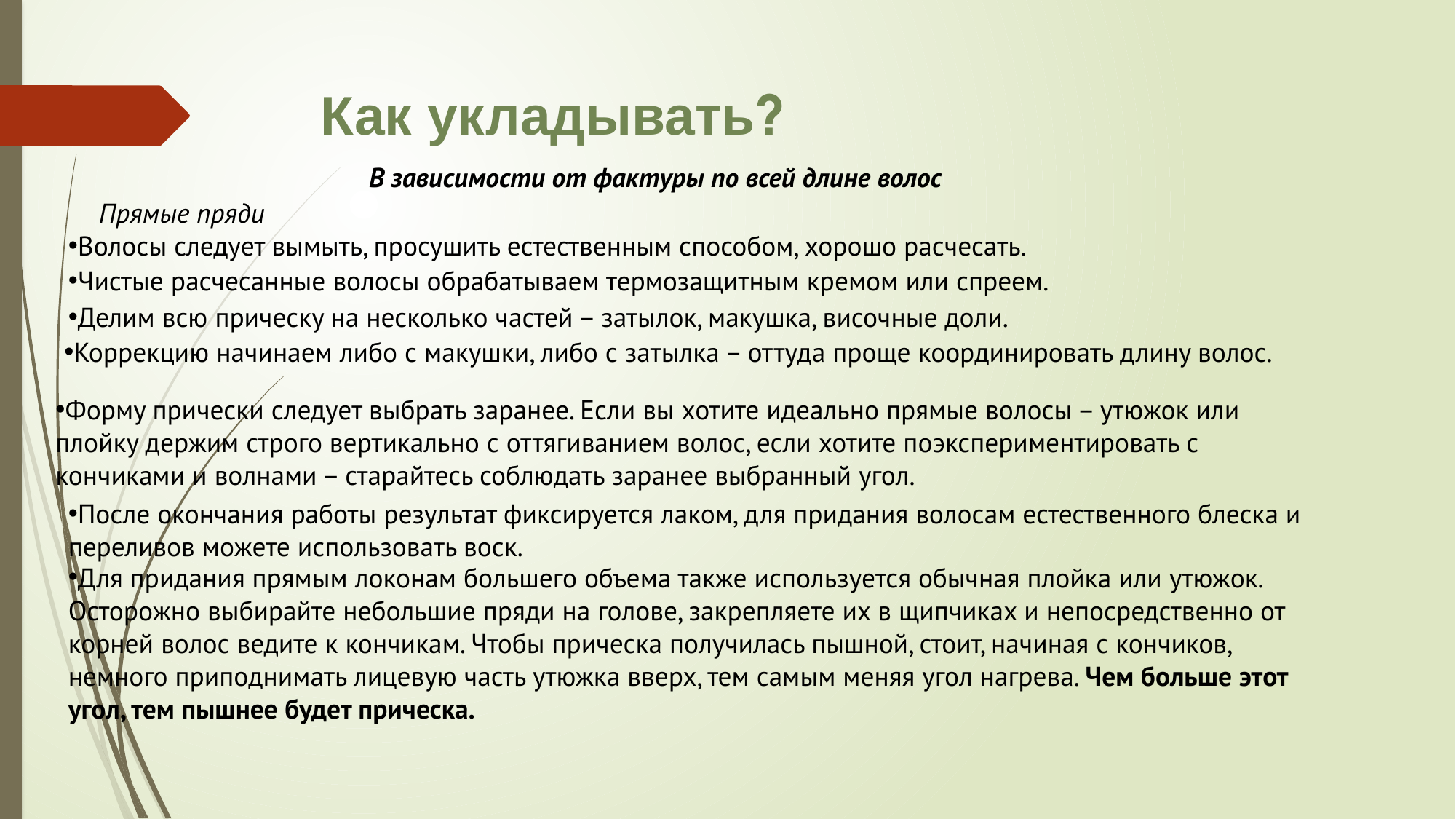

# Как укладывать?
В зависимости от фактуры по всей длине волос
Прямые пряди
Волосы следует вымыть, просушить естественным способом, хорошо расчесать.
Чистые расчесанные волосы обрабатываем термозащитным кремом или спреем.
Делим всю прическу на несколько частей – затылок, макушка, височные доли.
Коррекцию начинаем либо с макушки, либо с затылка – оттуда проще координировать длину волос.
Форму прически следует выбрать заранее. Если вы хотите идеально прямые волосы – утюжок или плойку держим строго вертикально с оттягиванием волос, если хотите поэкспериментировать с кончиками и волнами – старайтесь соблюдать заранее выбранный угол.
После окончания работы результат фиксируется лаком, для придания волосам естественного блеска и переливов можете использовать воск.
Для придания прямым локонам большего объема также используется обычная плойка или утюжок. Осторожно выбирайте небольшие пряди на голове, закрепляете их в щипчиках и непосредственно от корней волос ведите к кончикам. Чтобы прическа получилась пышной, стоит, начиная с кончиков, немного приподнимать лицевую часть утюжка вверх, тем самым меняя угол нагрева. Чем больше этот угол, тем пышнее будет прическа.